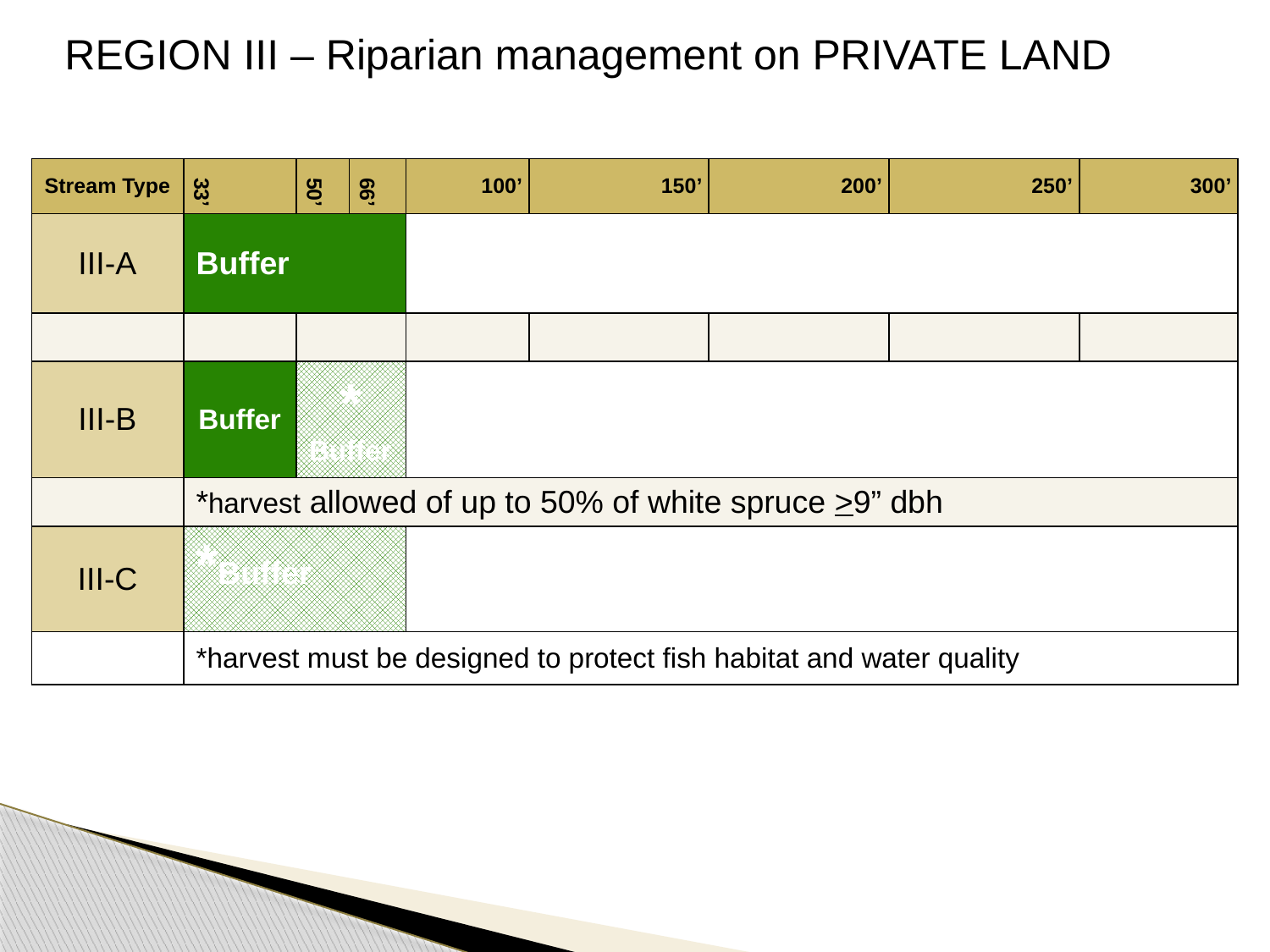

REGION III – Riparian management on PRIVATE LAND
| Stream Type | 33’ | 50’ | 66’ | 100’ | 150’ | 200’ | 250’ | 300’ |
| --- | --- | --- | --- | --- | --- | --- | --- | --- |
| III-A | Buffer |  |  |  |  |  |  |  |
|  |  |  |  |  |  |  |  |  |
| III-B | Buffer | \* Buffer |  |  |  |  |  |  |
|  | \*harvest allowed of up to 50% of white spruce >9” dbh |  |  |  |  |  |  |  |
| III-C | \*Buffer |  |  |  |  |  |  |  |
|  | \*harvest must be designed to protect fish habitat and water quality |  |  |  |  |  |  |  |